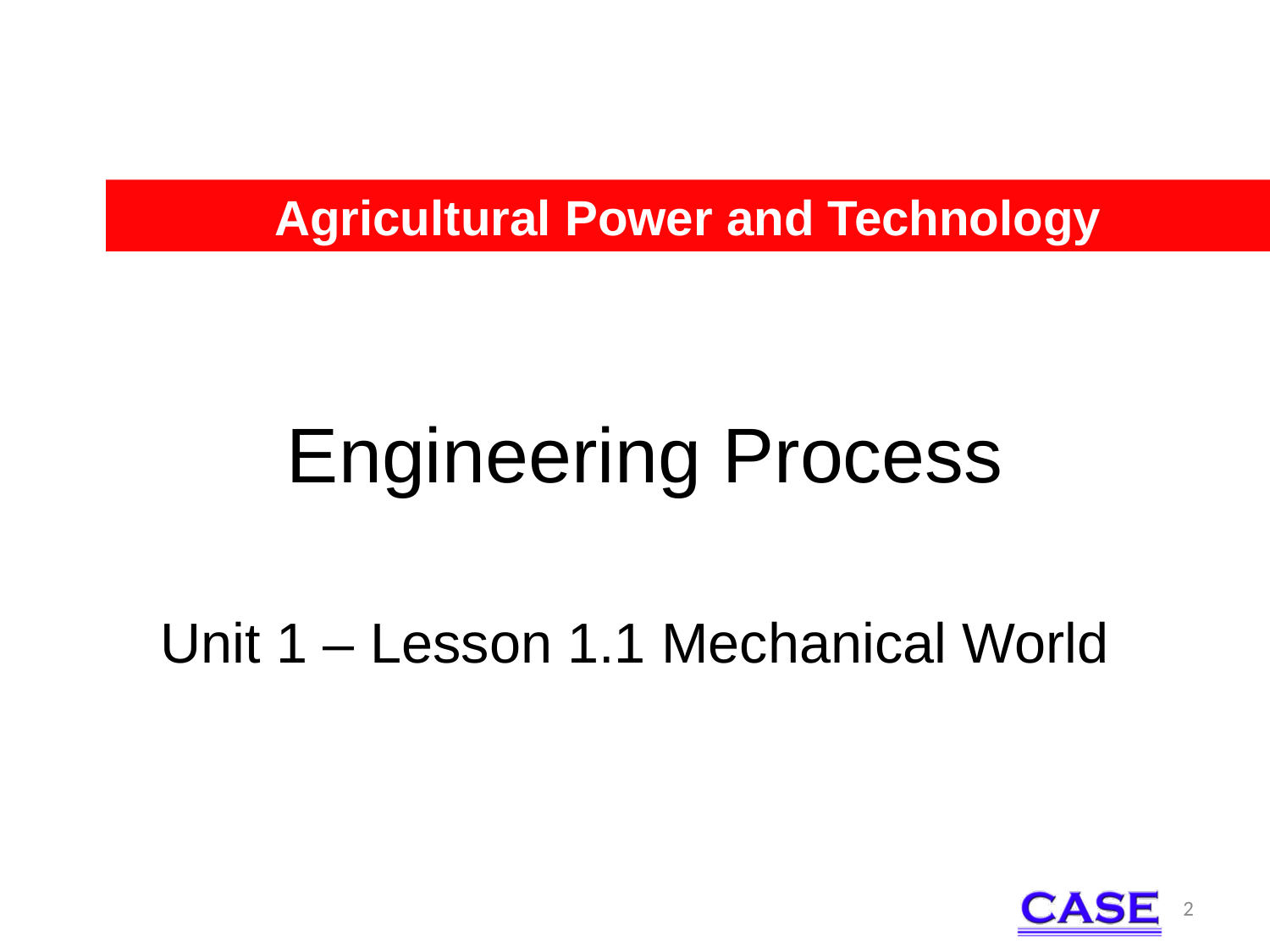

Agricultural Power and Technology
# Engineering Process
Unit 1 – Lesson 1.1 Mechanical World
2